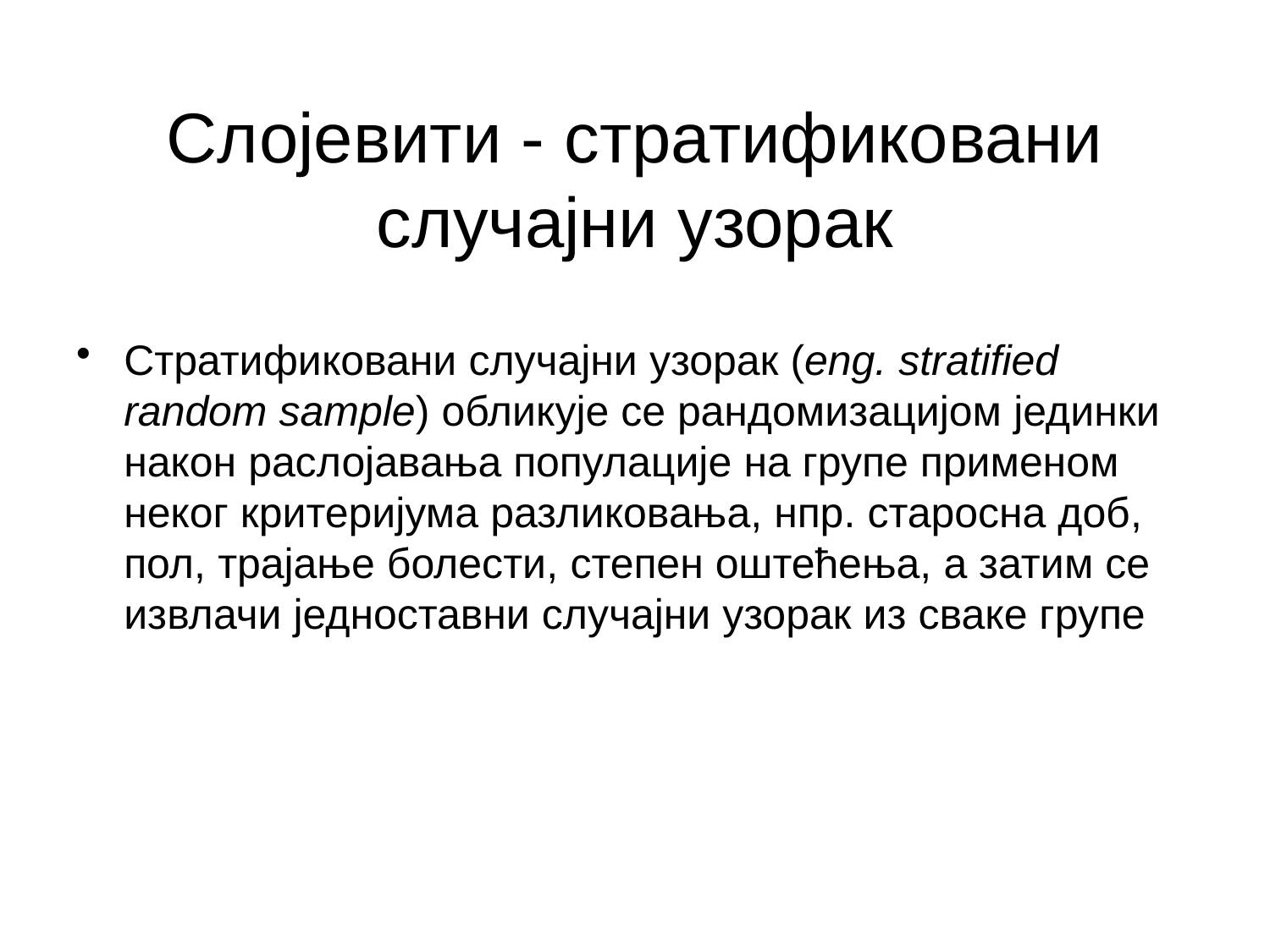

# Слојевити - стратификовани случајни узорак

Стратификовани случајни узорак (eng. stratified random sample) обликује се рандомизацијом јединки након раслојавања популације на групе применом неког критеријума разликовања, нпр. старосна доб, пол, трајање болести, степен оштећења, а затим се извлачи једноставни случајни узорак из сваке групе